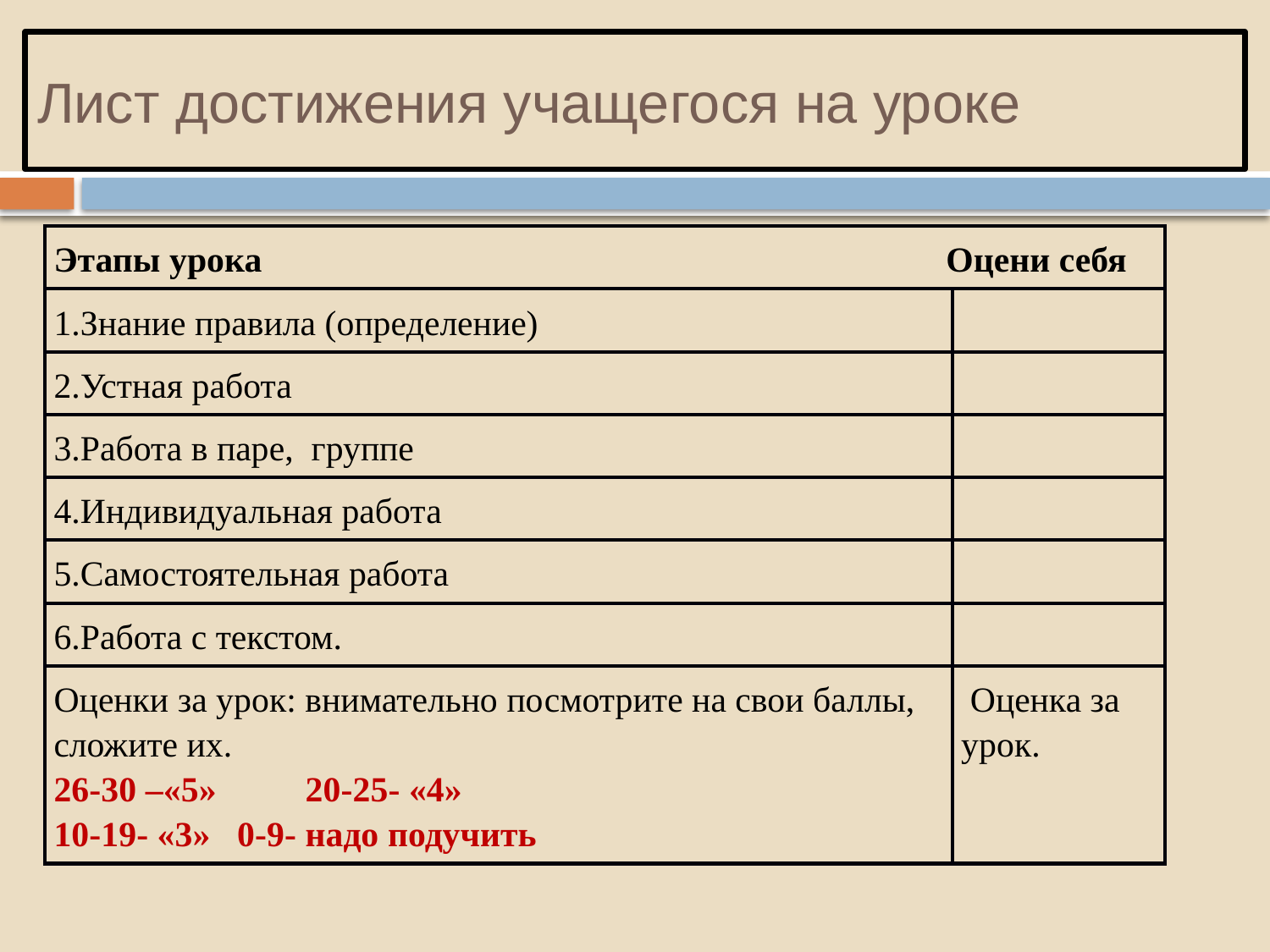

# Лист достижения учащегося на уроке
| Этапы урока Оцени себя |  |
| --- | --- |
| 1.Знание правила (определение) |  |
| 2.Устная работа |  |
| 3.Работа в паре, группе |  |
| 4.Индивидуальная работа |  |
| 5.Самостоятельная работа |  |
| 6.Работа с текстом. |  |
| Оценки за урок: внимательно посмотрите на свои баллы, сложите их. 26-30 –«5» 20-25- «4» 10-19- «3» 0-9- надо подучить | Оценка за урок. |